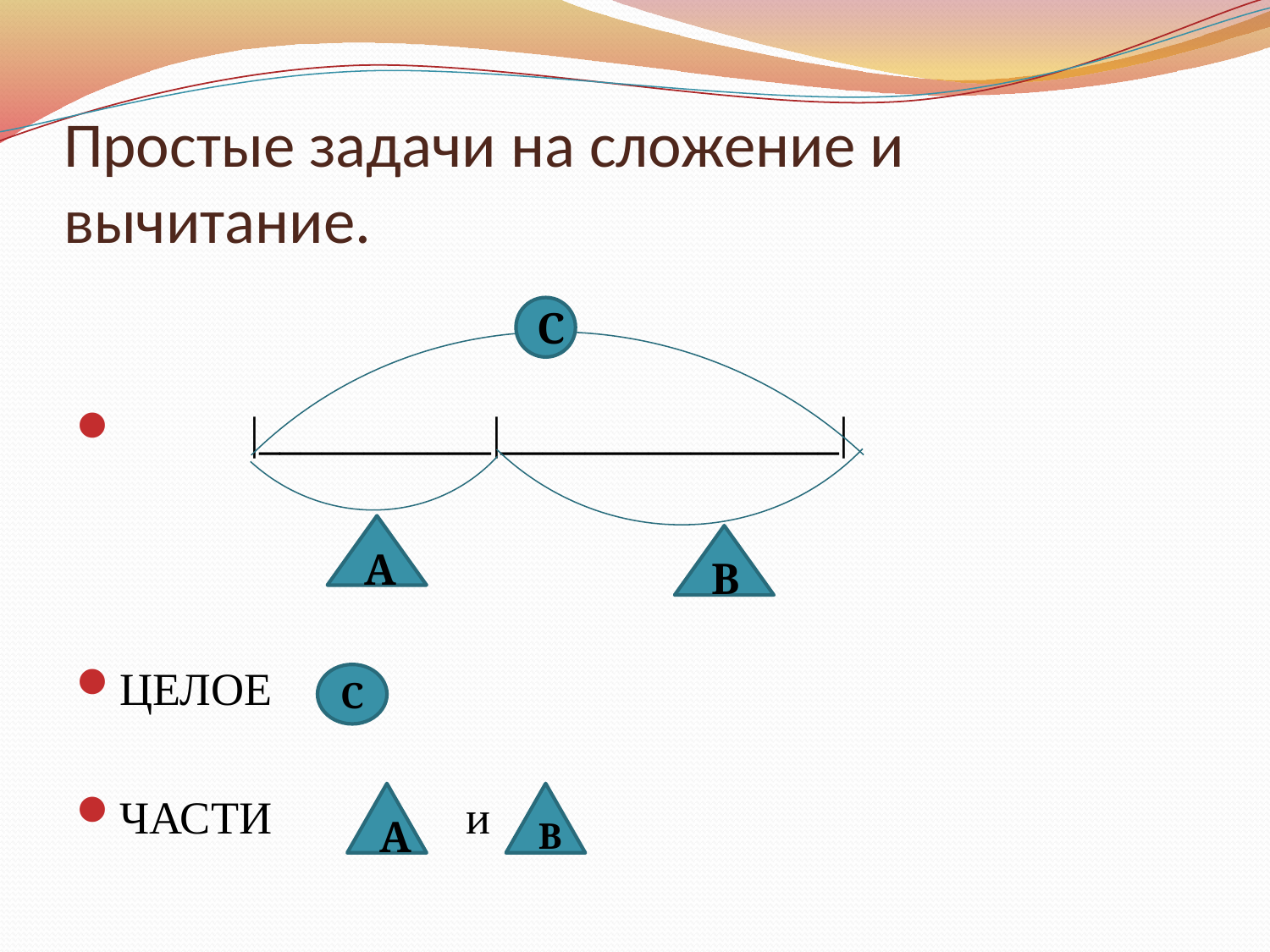

# Простые задачи на сложение и вычитание.

           |___________|________________|

ЦЕЛОЕ

ЧАСТИ                 и
С

А
В
С
А
В